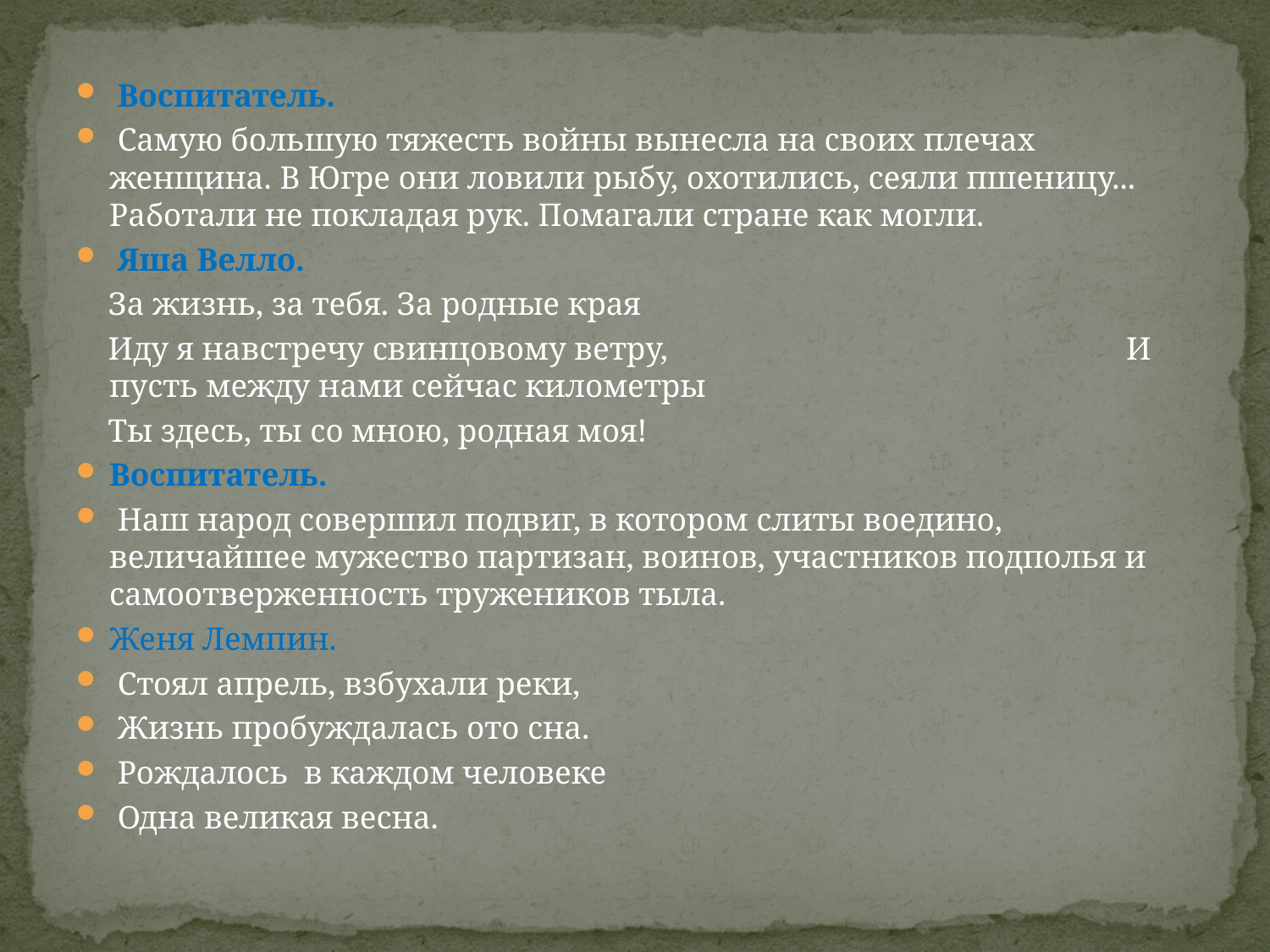

Воспитатель.
 Самую большую тяжесть войны вынесла на своих плечах женщина. В Югре они ловили рыбу, охотились, сеяли пшеницу... Работали не покладая рук. Помагали стране как могли.
 Яша Велло.
    За жизнь, за тебя. За родные края
    Иду я навстречу свинцовому ветру,                                                         И  пусть между нами сейчас километры
    Ты здесь, ты со мною, родная моя!
Воспитатель.
 Наш народ совершил подвиг, в котором слиты воедино, величайшее мужество партизан, воинов, участников подполья и самоотверженность тружеников тыла.
Женя Лемпин.
 Стоял апрель, взбухали реки,
 Жизнь пробуждалась ото сна.
 Рождалось  в каждом человеке
 Одна великая весна.